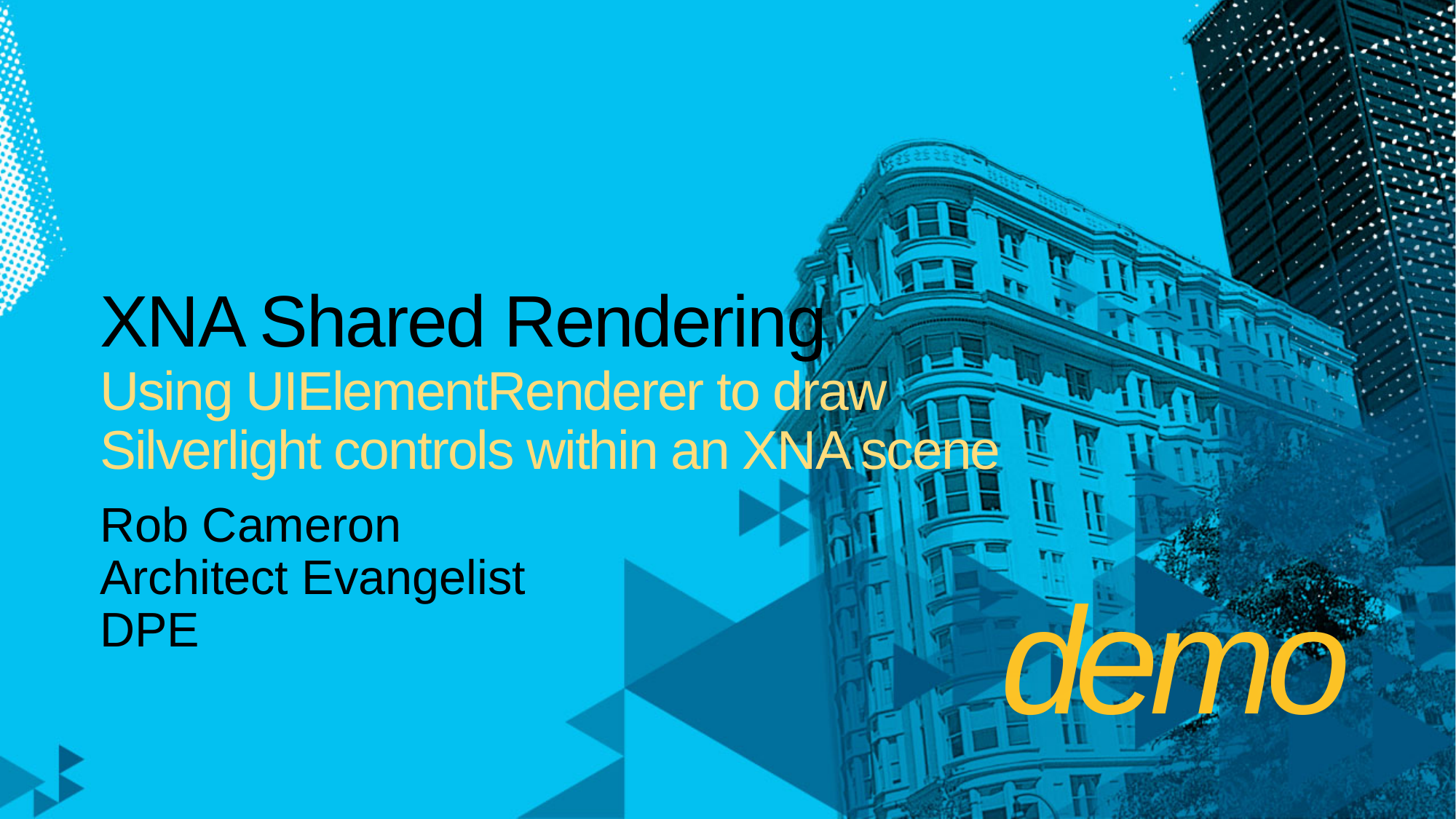

# XNA Shared Rendering Using UIElementRenderer to draw Silverlight controls within an XNA scene
Rob Cameron
Architect Evangelist
DPE
demo